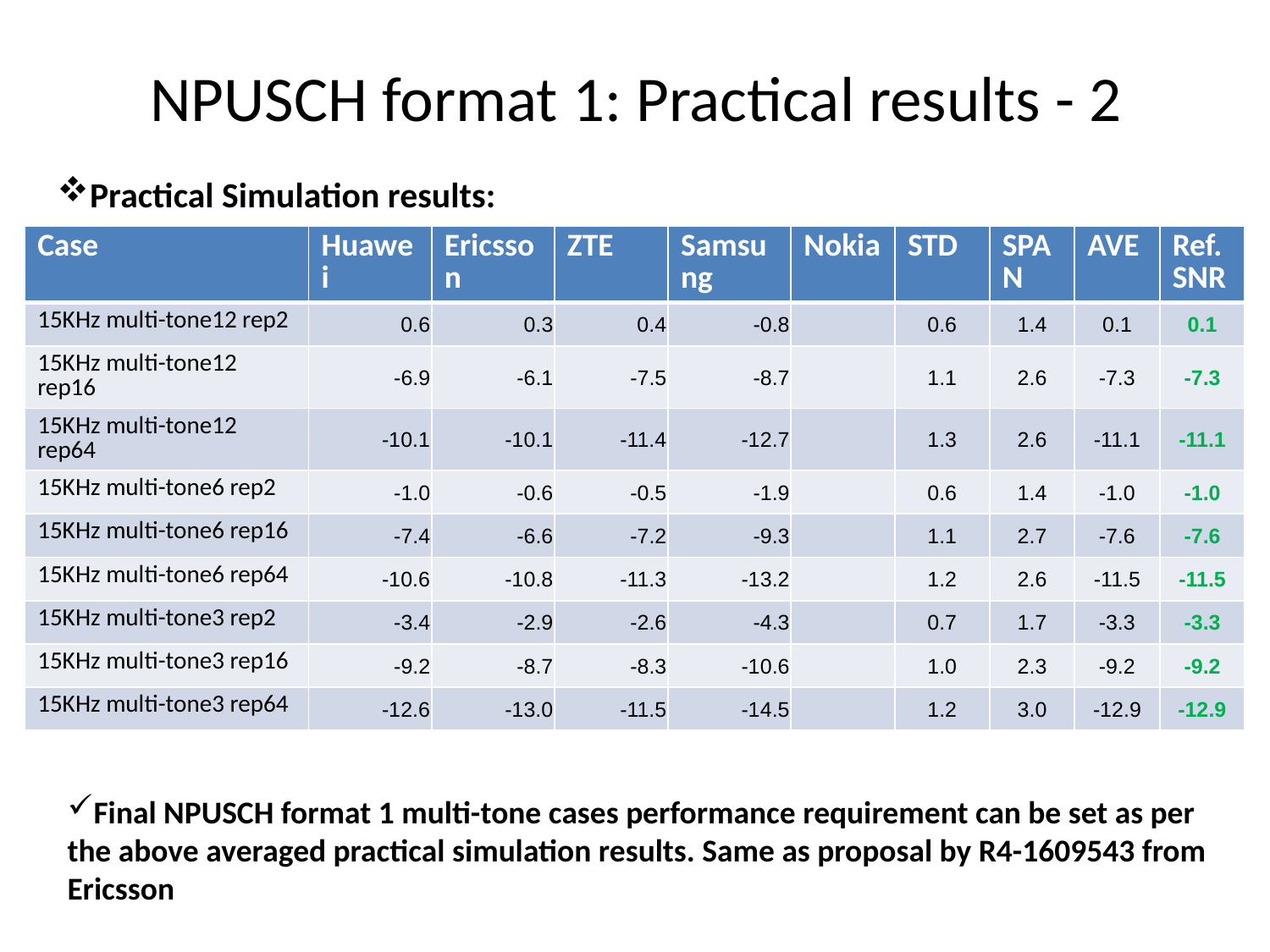

# NPUSCH format 1: Practical results - 2
Practical Simulation results:
| Case | Huawei | Ericsson | ZTE | Samsung | Nokia | STD | SPAN | AVE | Ref.SNR |
| --- | --- | --- | --- | --- | --- | --- | --- | --- | --- |
| 15KHz multi-tone12 rep2 | 0.6 | 0.3 | 0.4 | -0.8 |  | 0.6 | 1.4 | 0.1 | 0.1 |
| 15KHz multi-tone12 rep16 | -6.9 | -6.1 | -7.5 | -8.7 |  | 1.1 | 2.6 | -7.3 | -7.3 |
| 15KHz multi-tone12 rep64 | -10.1 | -10.1 | -11.4 | -12.7 |  | 1.3 | 2.6 | -11.1 | -11.1 |
| 15KHz multi-tone6 rep2 | -1.0 | -0.6 | -0.5 | -1.9 |  | 0.6 | 1.4 | -1.0 | -1.0 |
| 15KHz multi-tone6 rep16 | -7.4 | -6.6 | -7.2 | -9.3 |  | 1.1 | 2.7 | -7.6 | -7.6 |
| 15KHz multi-tone6 rep64 | -10.6 | -10.8 | -11.3 | -13.2 |  | 1.2 | 2.6 | -11.5 | -11.5 |
| 15KHz multi-tone3 rep2 | -3.4 | -2.9 | -2.6 | -4.3 |  | 0.7 | 1.7 | -3.3 | -3.3 |
| 15KHz multi-tone3 rep16 | -9.2 | -8.7 | -8.3 | -10.6 |  | 1.0 | 2.3 | -9.2 | -9.2 |
| 15KHz multi-tone3 rep64 | -12.6 | -13.0 | -11.5 | -14.5 |  | 1.2 | 3.0 | -12.9 | -12.9 |
Final NPUSCH format 1 multi-tone cases performance requirement can be set as per the above averaged practical simulation results. Same as proposal by R4-1609543 from Ericsson